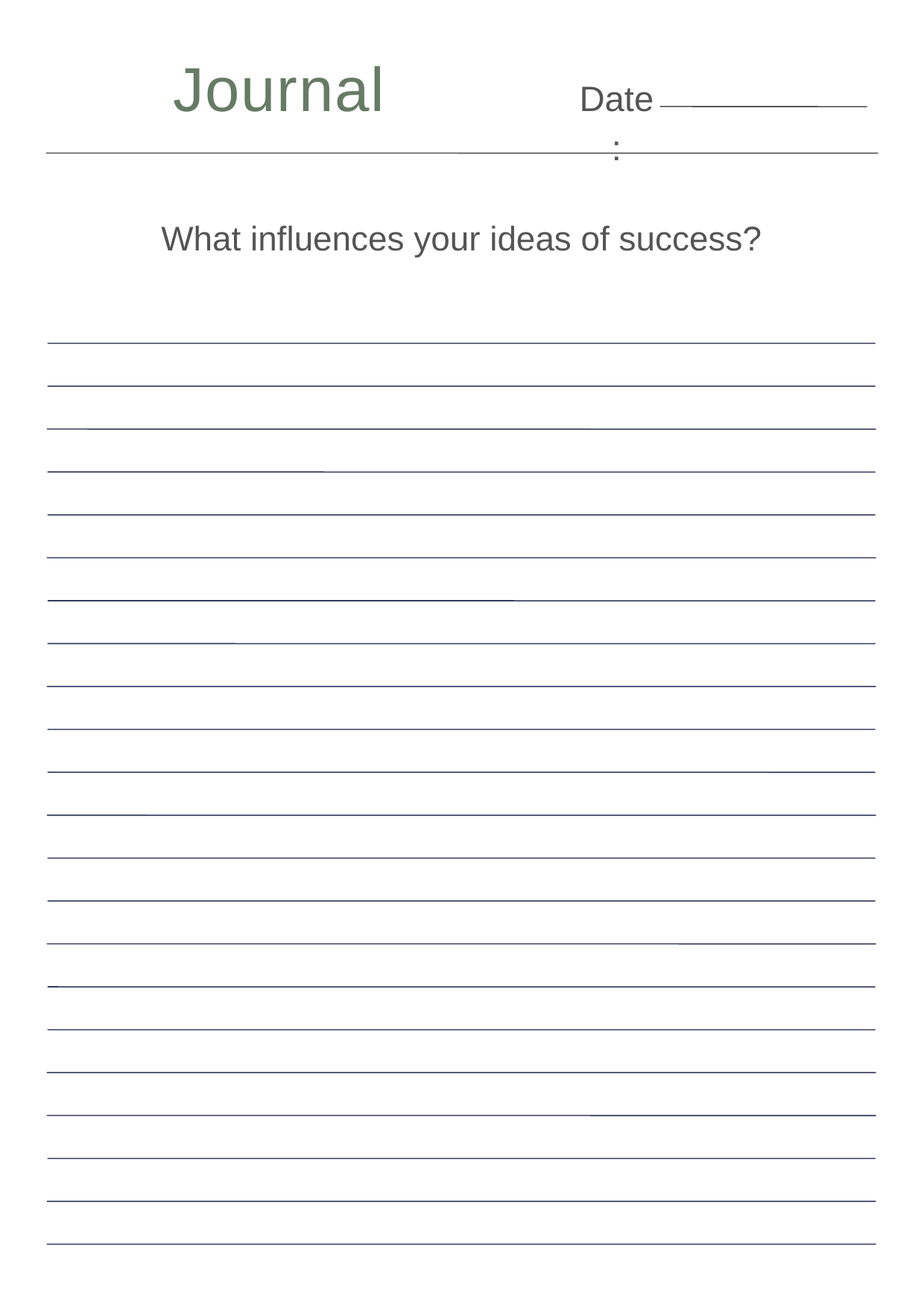

Journal
Date:

What influences your ideas of success?